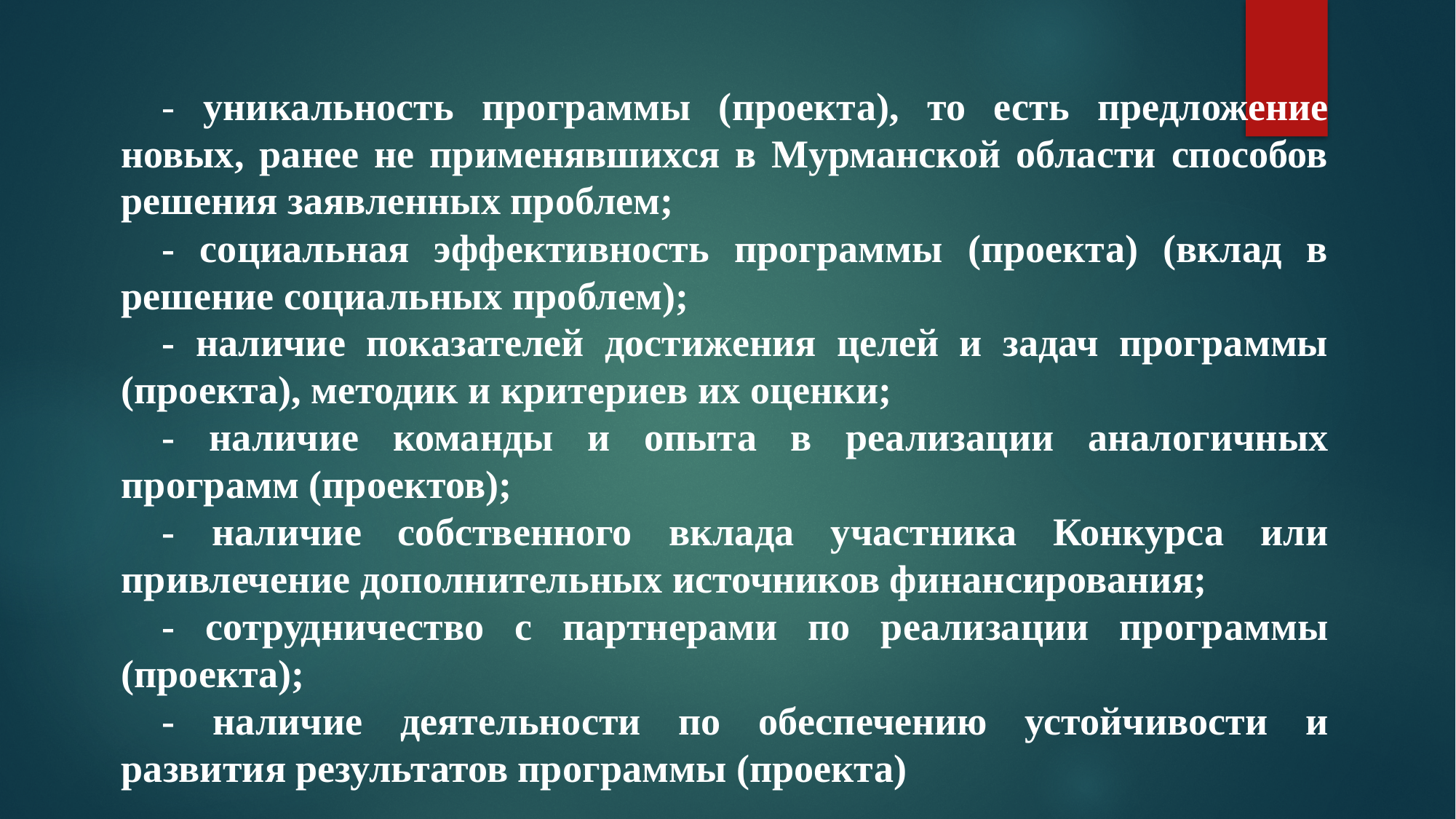

- уникальность программы (проекта), то есть предложение новых, ранее не применявшихся в Мурманской области способов решения заявленных проблем;
- социальная эффективность программы (проекта) (вклад в решение социальных проблем);
- наличие показателей достижения целей и задач программы (проекта), методик и критериев их оценки;
- наличие команды и опыта в реализации аналогичных программ (проектов);
- наличие собственного вклада участника Конкурса или привлечение дополнительных источников финансирования;
- сотрудничество с партнерами по реализации программы (проекта);
- наличие деятельности по обеспечению устойчивости и развития результатов программы (проекта)